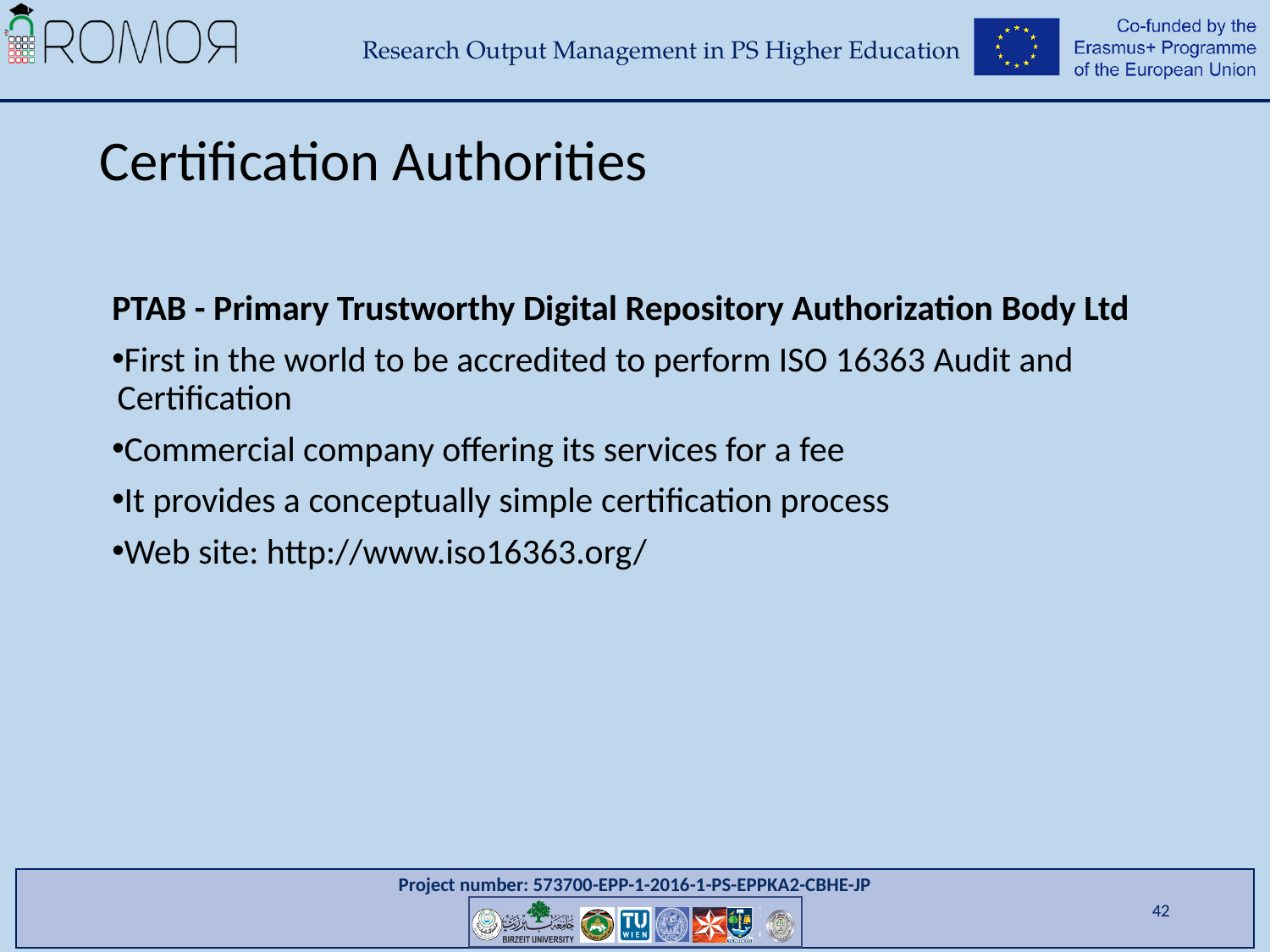

# Certification Authorities

PTAB - Primary Trustworthy Digital Repository Authorization Body Ltd
First in the world to be accredited to perform ISO 16363 Audit and Certification
Commercial company offering its services for a fee
It provides a conceptually simple certification process
Web site: http://www.iso16363.org/
42